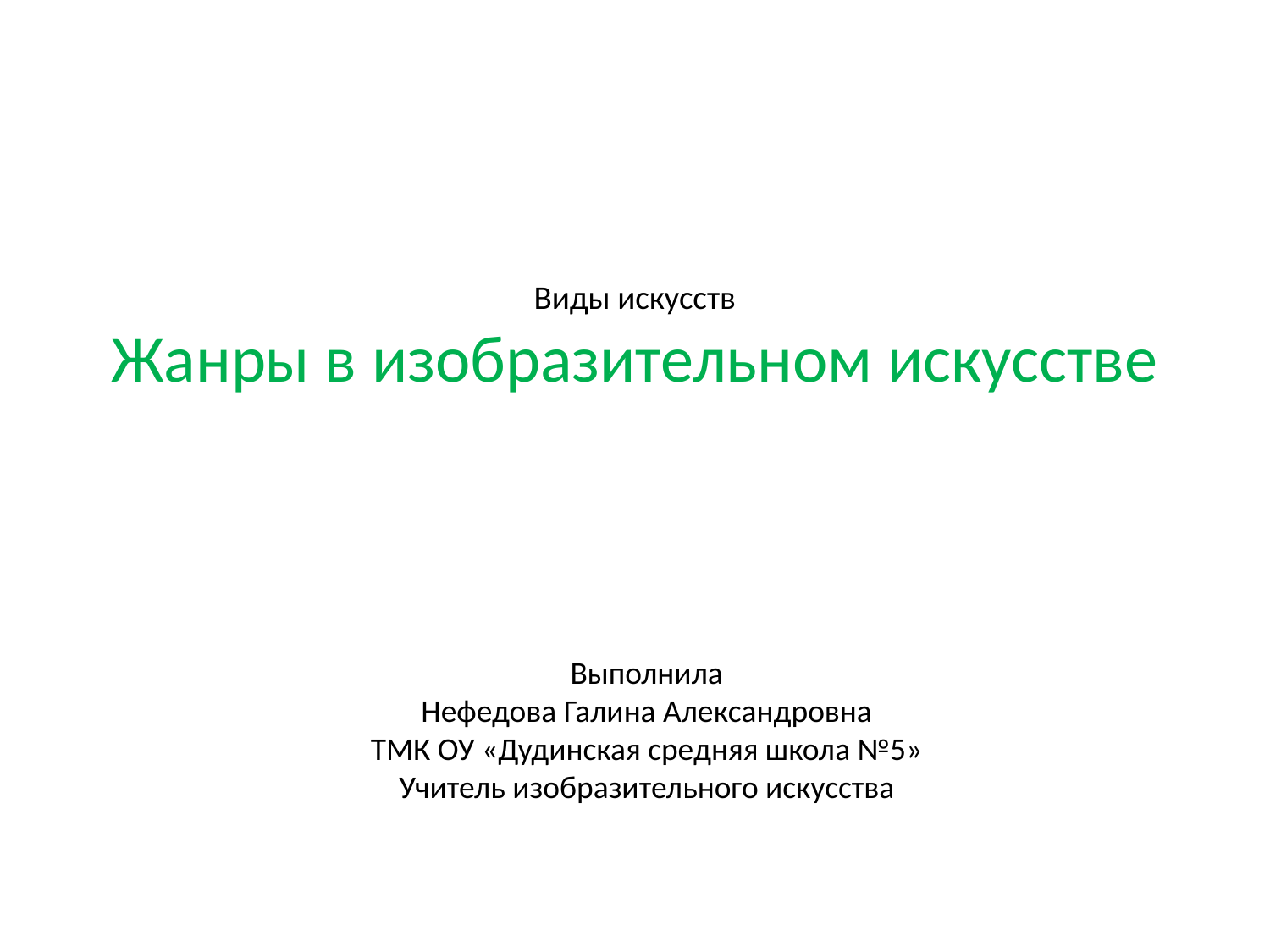

# Виды искусств Жанры в изобразительном искусстве
Выполнила
Нефедова Галина Александровна
ТМК ОУ «Дудинская средняя школа №5»
Учитель изобразительного искусства